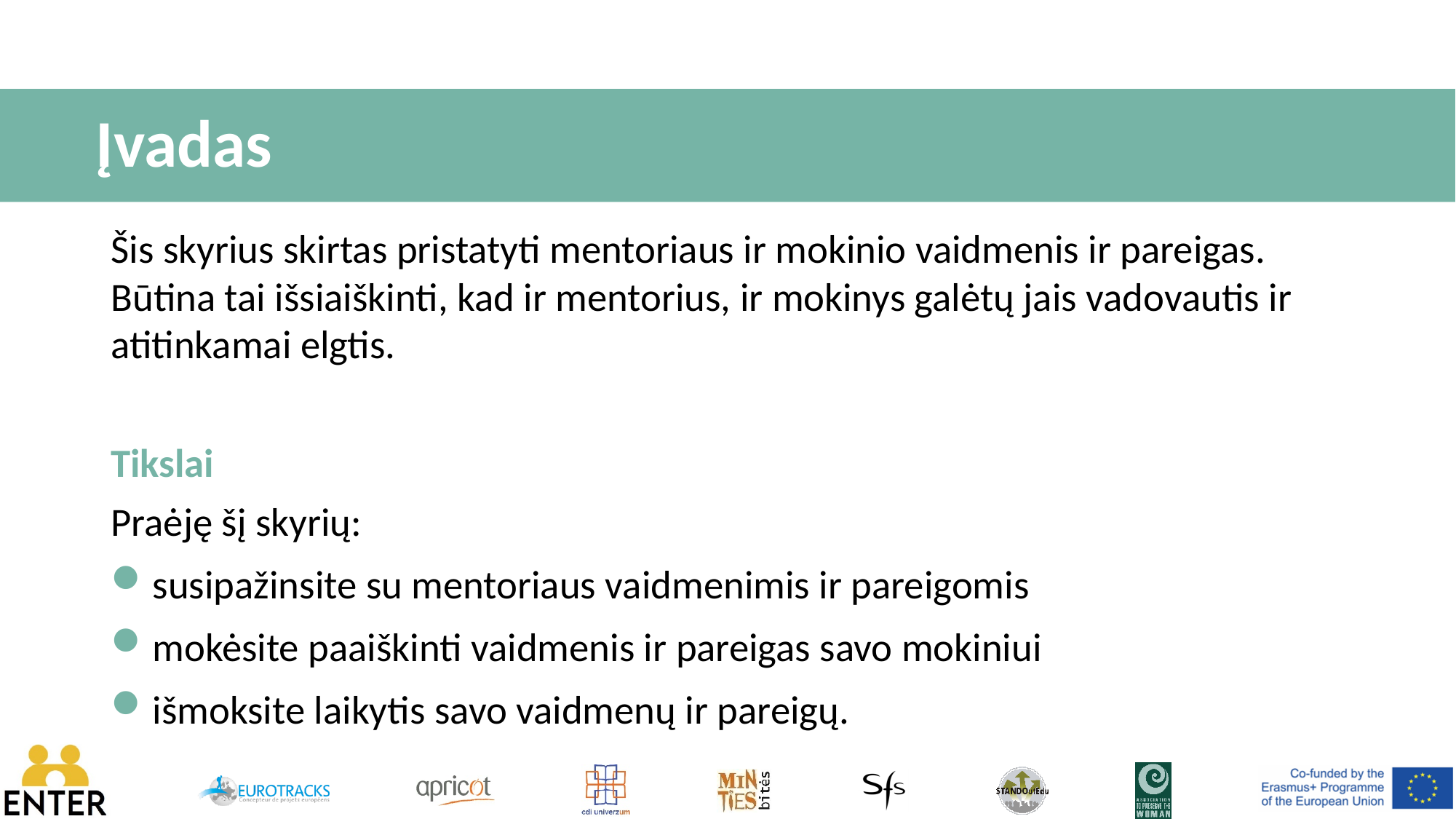

# Įvadas
Šis skyrius skirtas pristatyti mentoriaus ir mokinio vaidmenis ir pareigas. Būtina tai išsiaiškinti, kad ir mentorius, ir mokinys galėtų jais vadovautis ir atitinkamai elgtis.

Tikslai
Praėję šį skyrių:
susipažinsite su mentoriaus vaidmenimis ir pareigomis
mokėsite paaiškinti vaidmenis ir pareigas savo mokiniui
išmoksite laikytis savo vaidmenų ir pareigų.